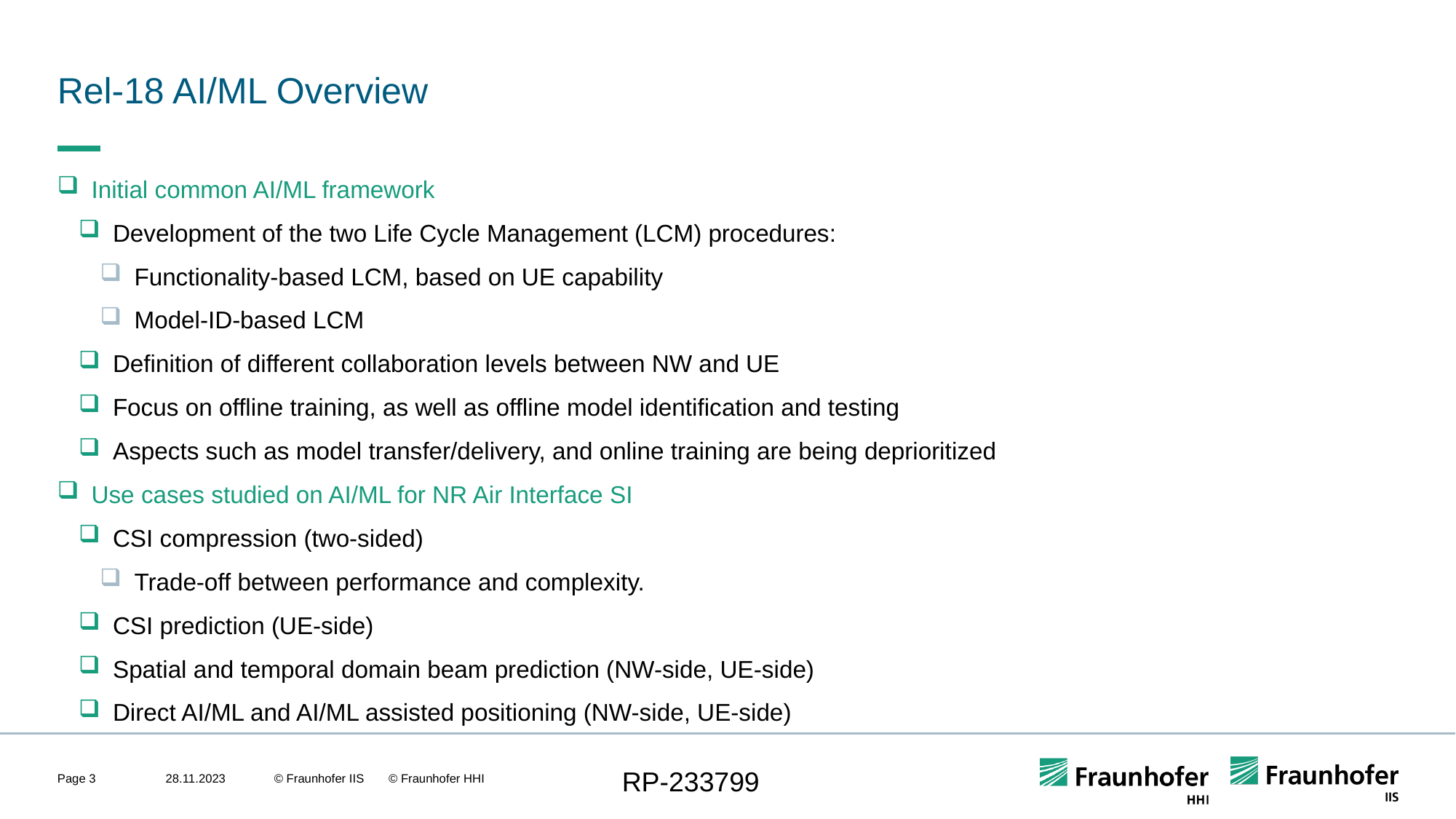

# Rel-18 AI/ML Overview
Initial common AI/ML framework
Development of the two Life Cycle Management (LCM) procedures:
Functionality-based LCM, based on UE capability
Model-ID-based LCM
Definition of different collaboration levels between NW and UE
Focus on offline training, as well as offline model identification and testing
Aspects such as model transfer/delivery, and online training are being deprioritized
Use cases studied on AI/ML for NR Air Interface SI
CSI compression (two-sided)
Trade-off between performance and complexity.
CSI prediction (UE-side)
Spatial and temporal domain beam prediction (NW-side, UE-side)
Direct AI/ML and AI/ML assisted positioning (NW-side, UE-side)

RP-233799
Page 3
28.11.2023
© Fraunhofer IIS